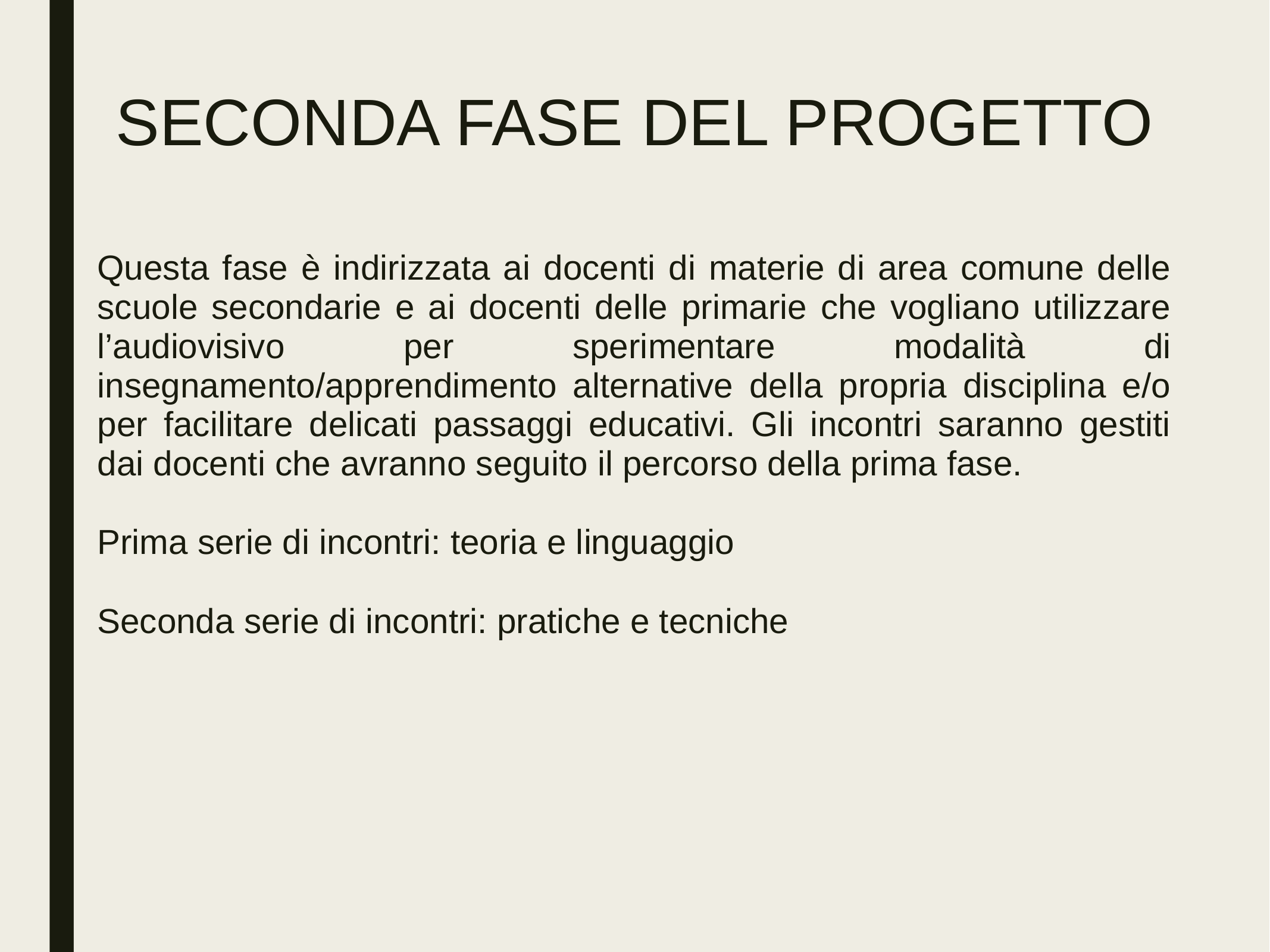

# SECONDA FASE DEL PROGETTO
Questa fase è indirizzata ai docenti di materie di area comune delle scuole secondarie e ai docenti delle primarie che vogliano utilizzare l’audiovisivo per sperimentare modalità di insegnamento/apprendimento alternative della propria disciplina e/o per facilitare delicati passaggi educativi. Gli incontri saranno gestiti dai docenti che avranno seguito il percorso della prima fase.
Prima serie di incontri: teoria e linguaggio
Seconda serie di incontri: pratiche e tecniche